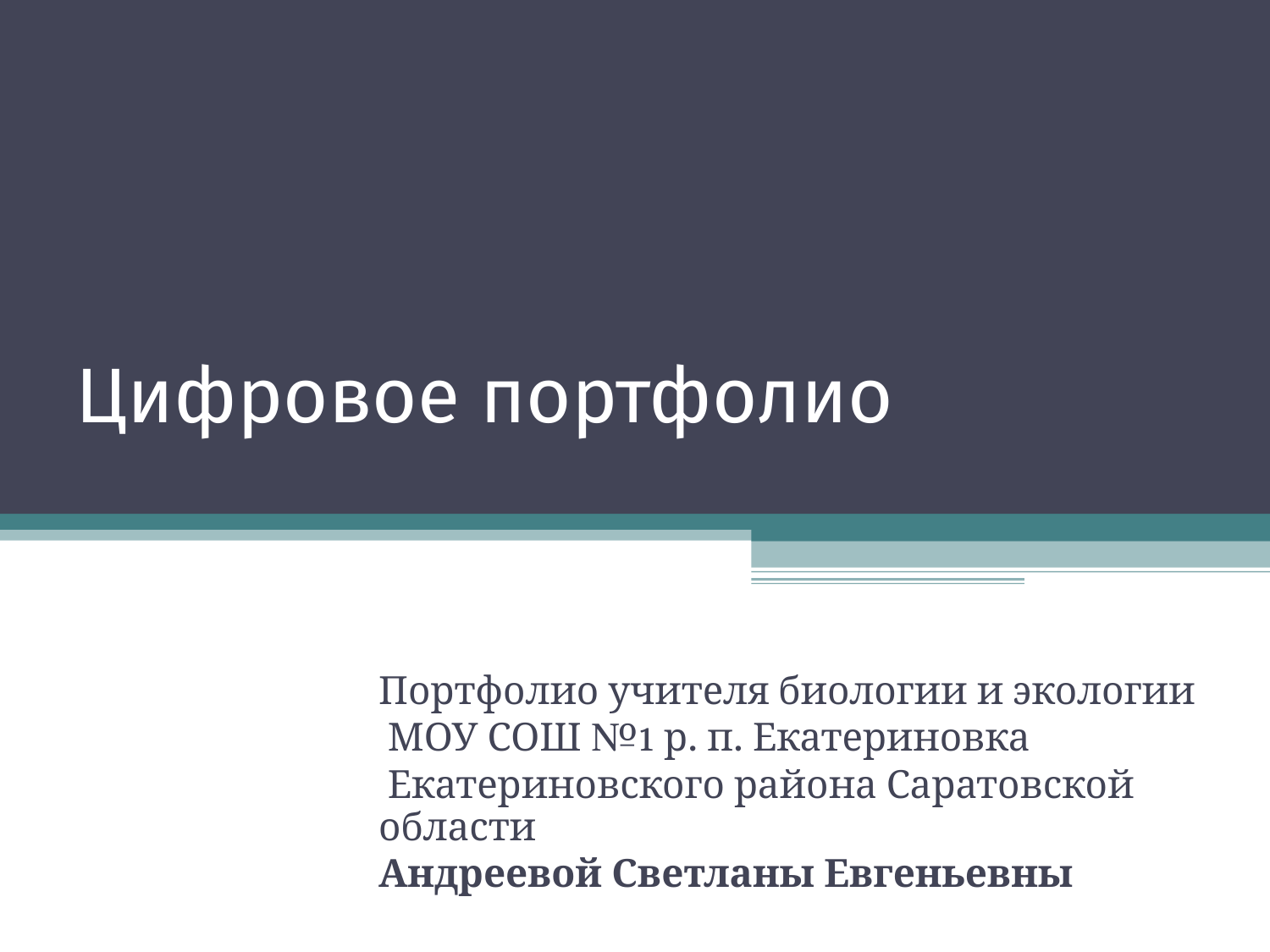

Цифровое портфолио
Портфолио учителя биологии и экологии
 МОУ СОШ №1 р. п. Екатериновка
 Екатериновского района Саратовской области
Андреевой Светланы Евгеньевны